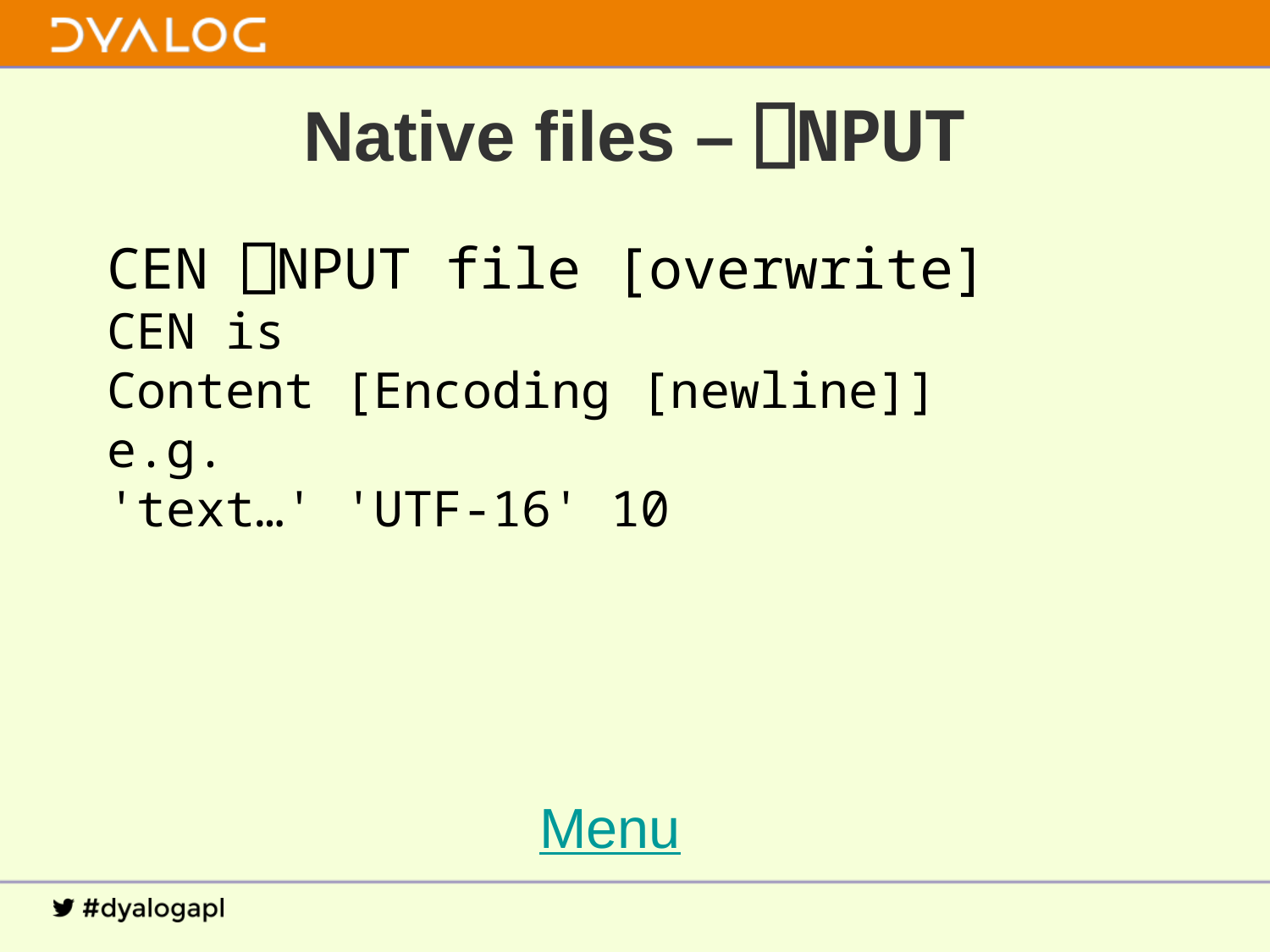

# Native files – ⎕NPUT
CEN ⎕NPUT file [overwrite]
CEN is
Content [Encoding [newline]]
e.g.
'text…' 'UTF-16' 10
Menu